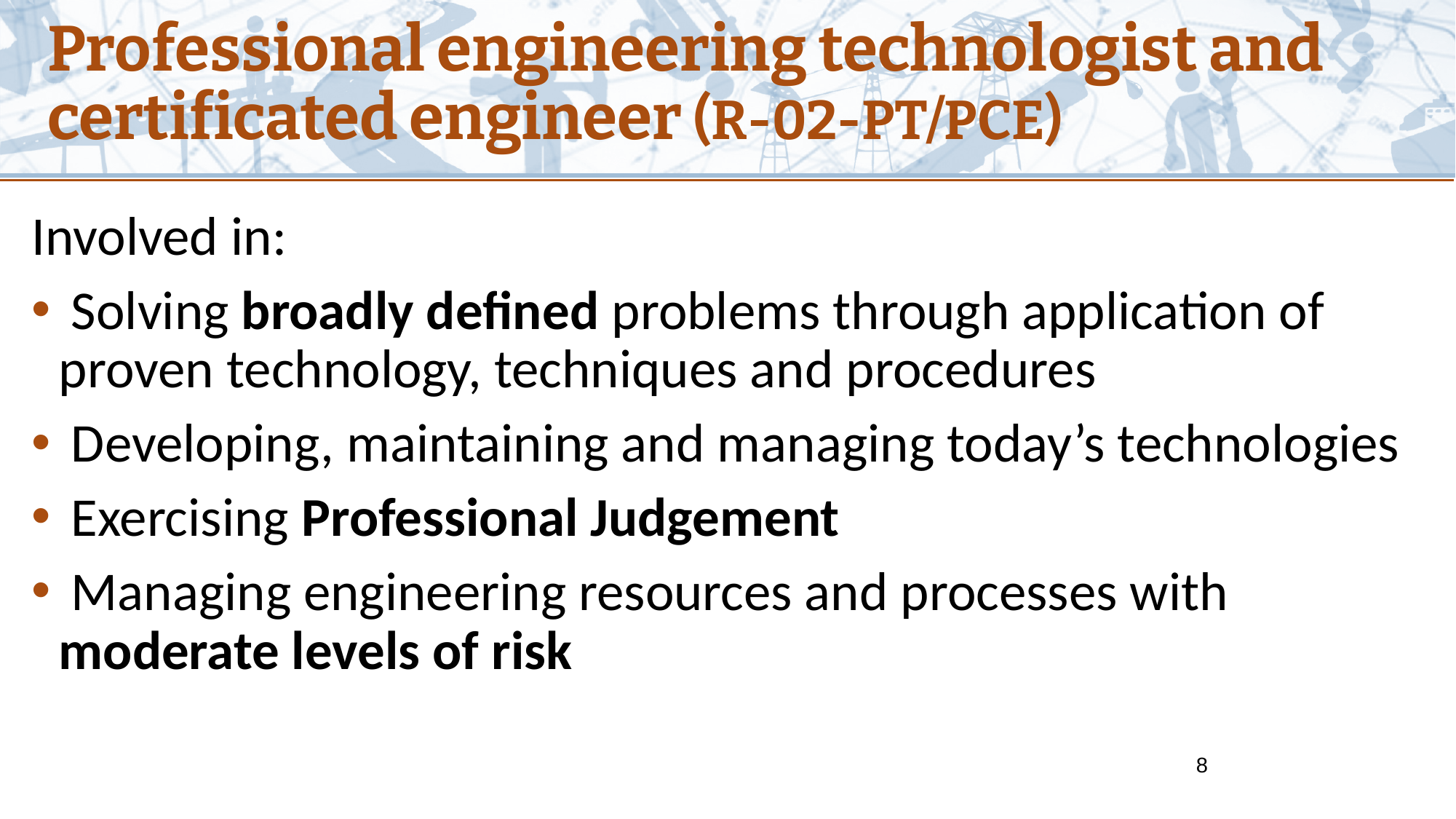

# Professional engineering technologist and certificated engineer (R-02-PT/PCE)
Involved in:
 Solving broadly defined problems through application of proven technology, techniques and procedures
 Developing, maintaining and managing today’s technologies
 Exercising Professional Judgement
 Managing engineering resources and processes with  moderate levels of risk

8